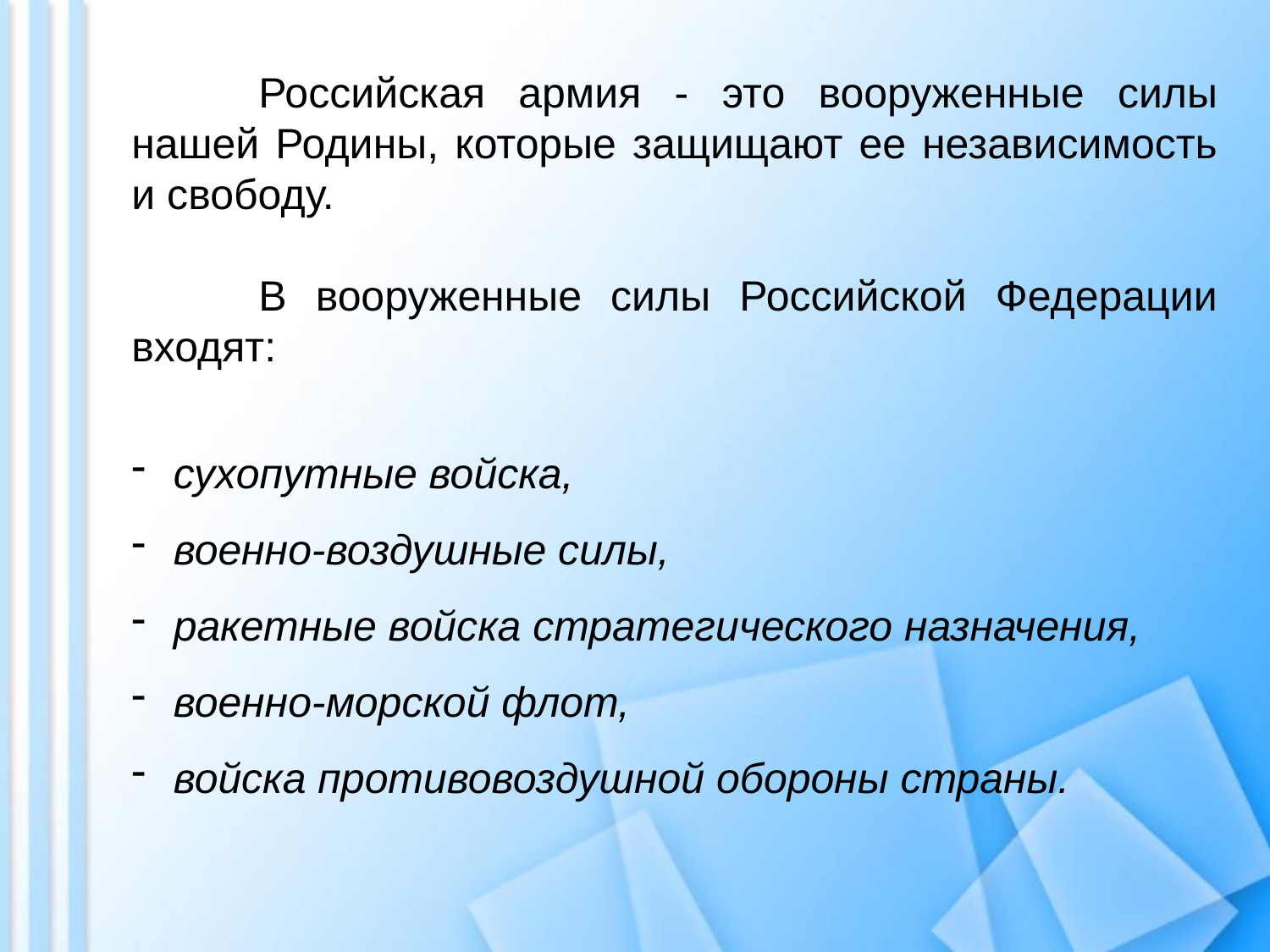

Российская армия - это вооруженные силы нашей Родины, которые защищают ее независимость и свободу.
	В вооруженные силы Российской Федерации входят:

 сухопутные войска,
 военно-воздушные силы,
 ракетные войска стратегического назначения,
 военно-морской флот,
 войска противовоздушной обороны страны.